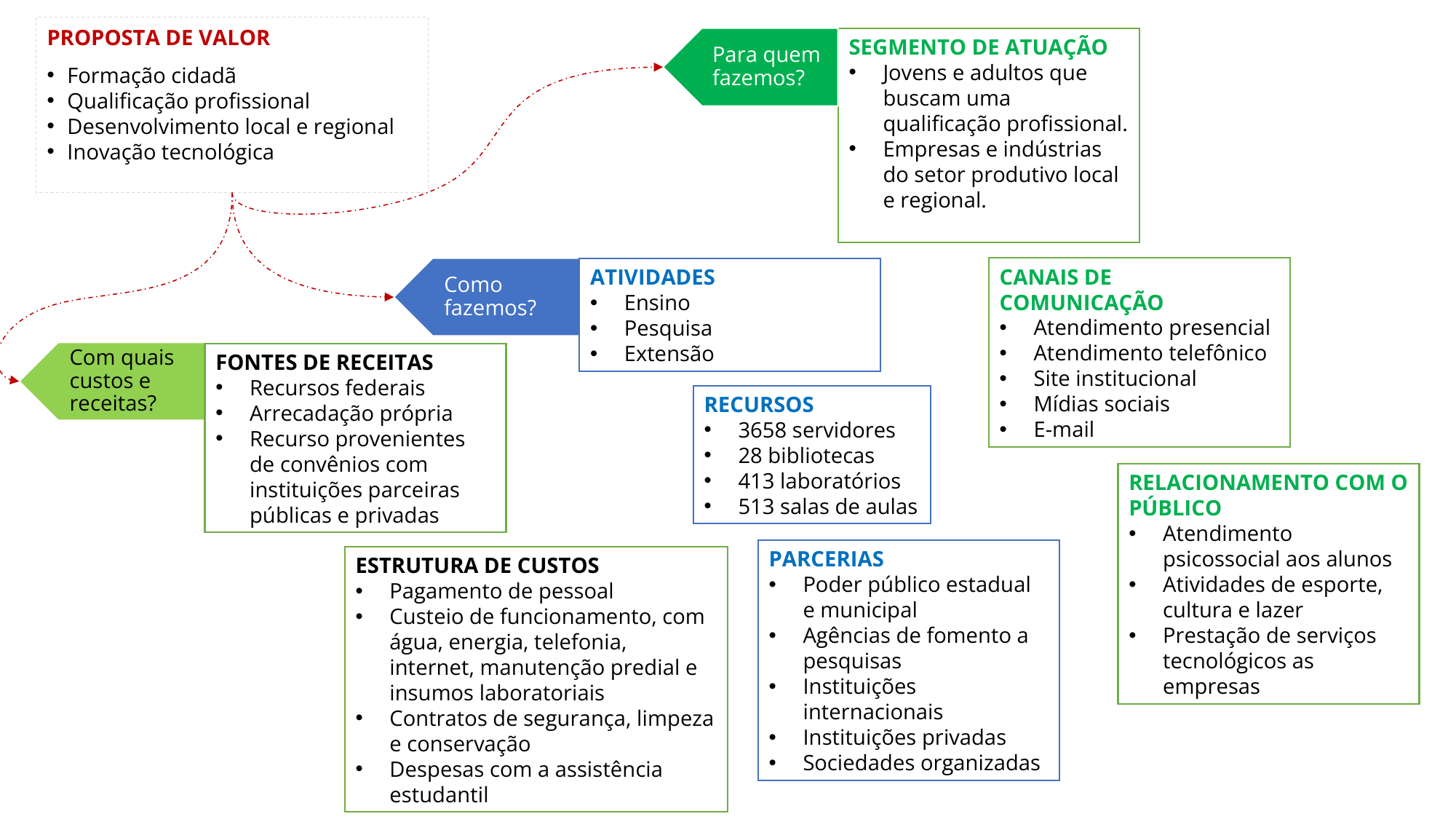

PROPOSTA DE VALOR
Formação cidadã
Qualificação profissional
Desenvolvimento local e regional
Inovação tecnológica

Para quem fazemos?
SEGMENTO DE ATUAÇÃO
Jovens e adultos que buscam uma qualificação profissional.
Empresas e indústrias do setor produtivo local e regional.

Como fazemos?
CANAIS DE COMUNICAÇÃO
Atendimento presencial
Atendimento telefônico
Site institucional
Mídias sociais
E-mail
ATIVIDADES
Ensino
Pesquisa
Extensão

Com quais custos e receitas?
FONTES DE RECEITAS
Recursos federais
Arrecadação própria
Recurso provenientes de convênios com instituições parceiras públicas e privadas
RECURSOS
3658 servidores
28 bibliotecas
413 laboratórios
513 salas de aulas
RELACIONAMENTO COM O PÚBLICO
Atendimento psicossocial aos alunos
Atividades de esporte, cultura e lazer
Prestação de serviços tecnológicos as empresas
PARCERIAS
Poder público estadual e municipal
Agências de fomento a pesquisas
Instituições internacionais
Instituições privadas
Sociedades organizadas
ESTRUTURA DE CUSTOS
Pagamento de pessoal
Custeio de funcionamento, com água, energia, telefonia, internet, manutenção predial e insumos laboratoriais
Contratos de segurança, limpeza e conservação
Despesas com a assistência estudantil